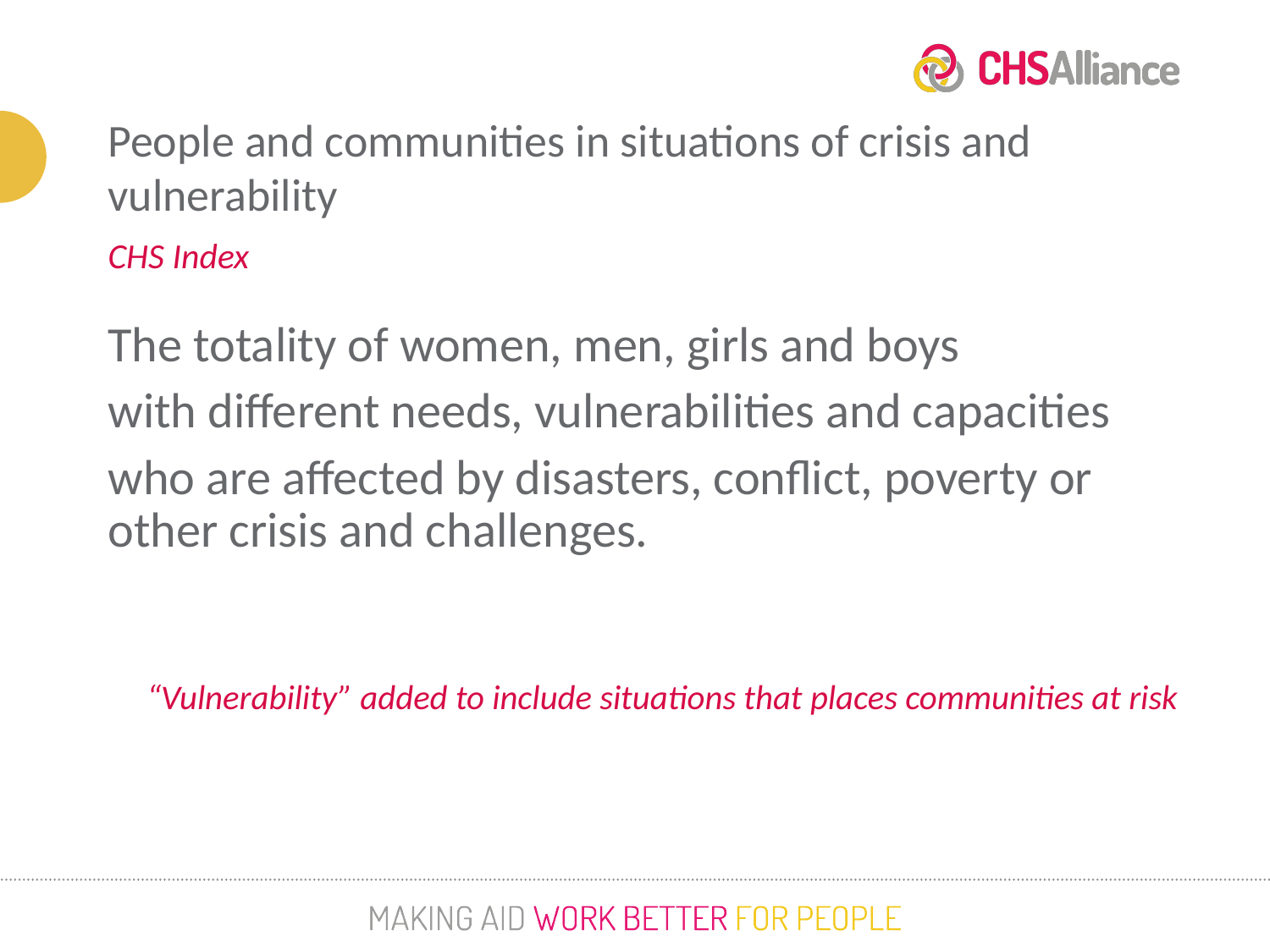

People and communities in situations of crisis and vulnerability

CHS Index
The totality of women, men, girls and boys
with different needs, vulnerabilities and capacities
who are affected by disasters, conflict, poverty or other crisis and challenges.

“Vulnerability” added to include situations that places communities at risk